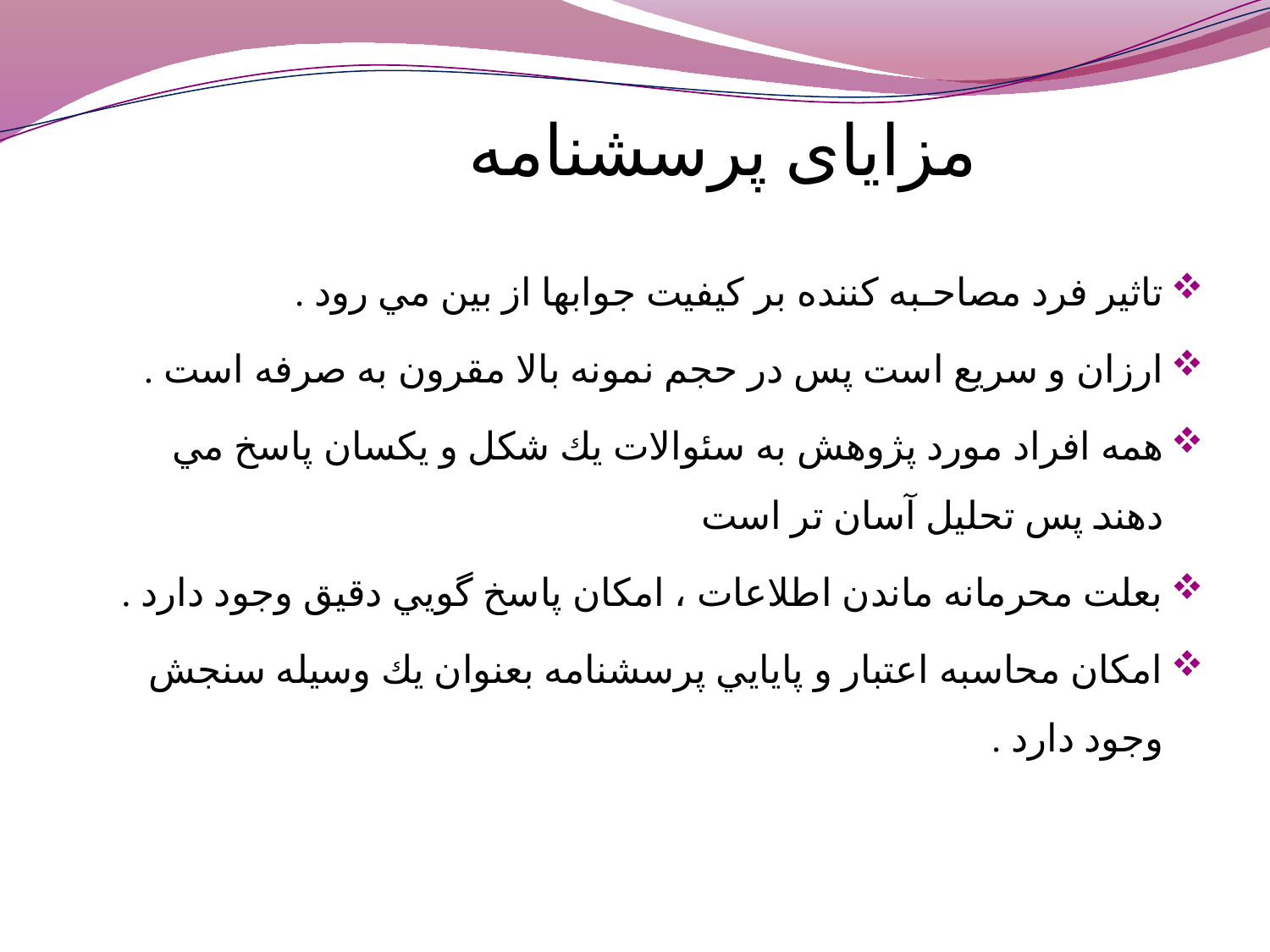

مزایای پرسشنامه
تاثير فرد مصاحـبه کننده بر كيفيت جوابها از بين مي رود .
ارزان و سريع است پس در حجم نمونه بالا مقرون به صرفه است .
همه افراد مورد پژوهش به سئوالات يك شكل و يكسان پاسخ مي دهند پس تحليل آسان تر است
بعلت محرمانه ماندن اطلاعات ، امكان پاسخ گويي دقيق وجود دارد .
امكان محاسبه اعتبار و پايايي پرسشنامه بعنوان يك وسيله سنجش وجود دارد .